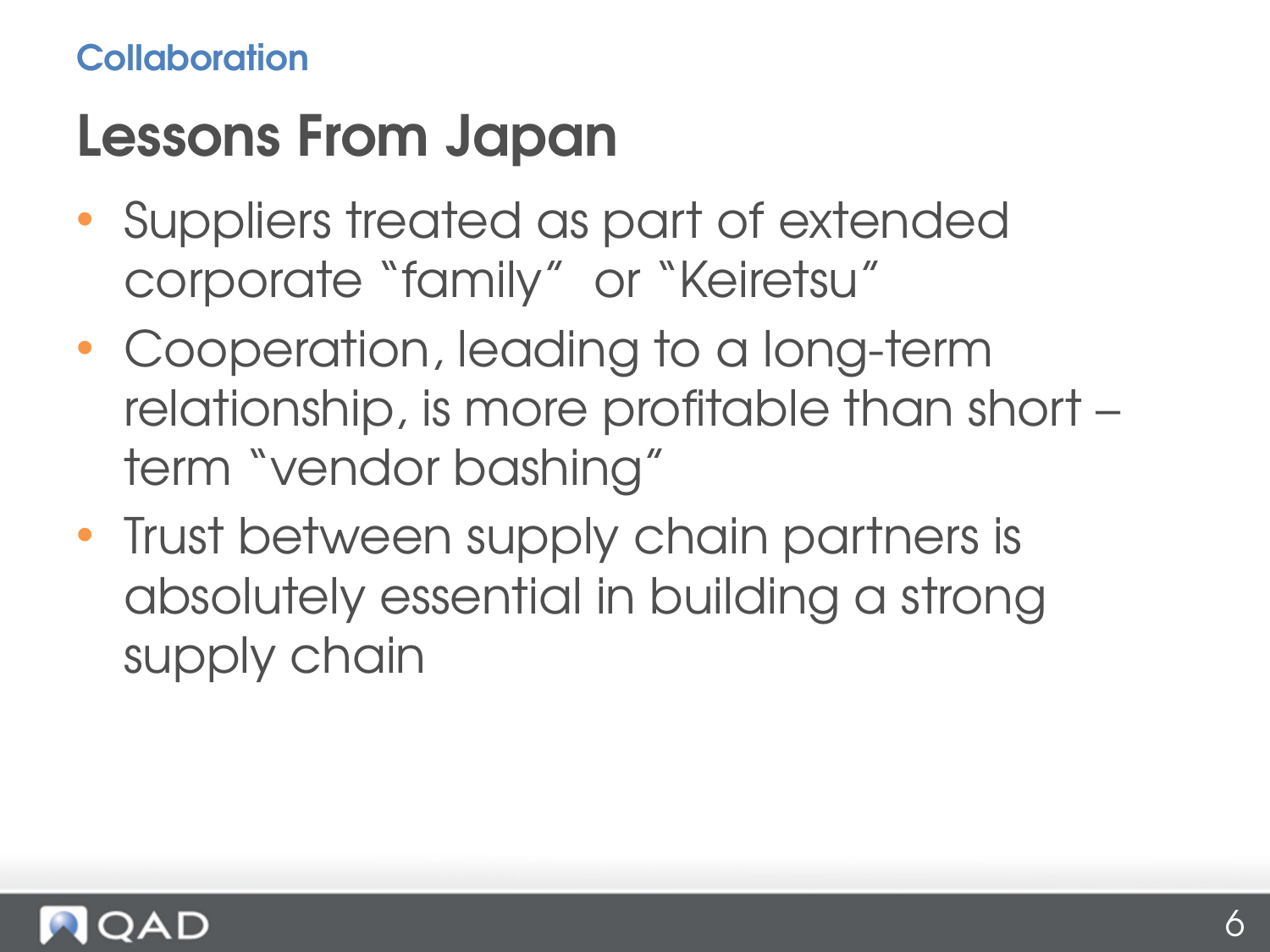

Collaboration
# Lessons From Japan
Suppliers treated as part of extended corporate “family”  or “Keiretsu”
Cooperation, leading to a long-term relationship, is more profitable than short –term “vendor bashing”
Trust between supply chain partners is absolutely essential in building a strong supply chain
6